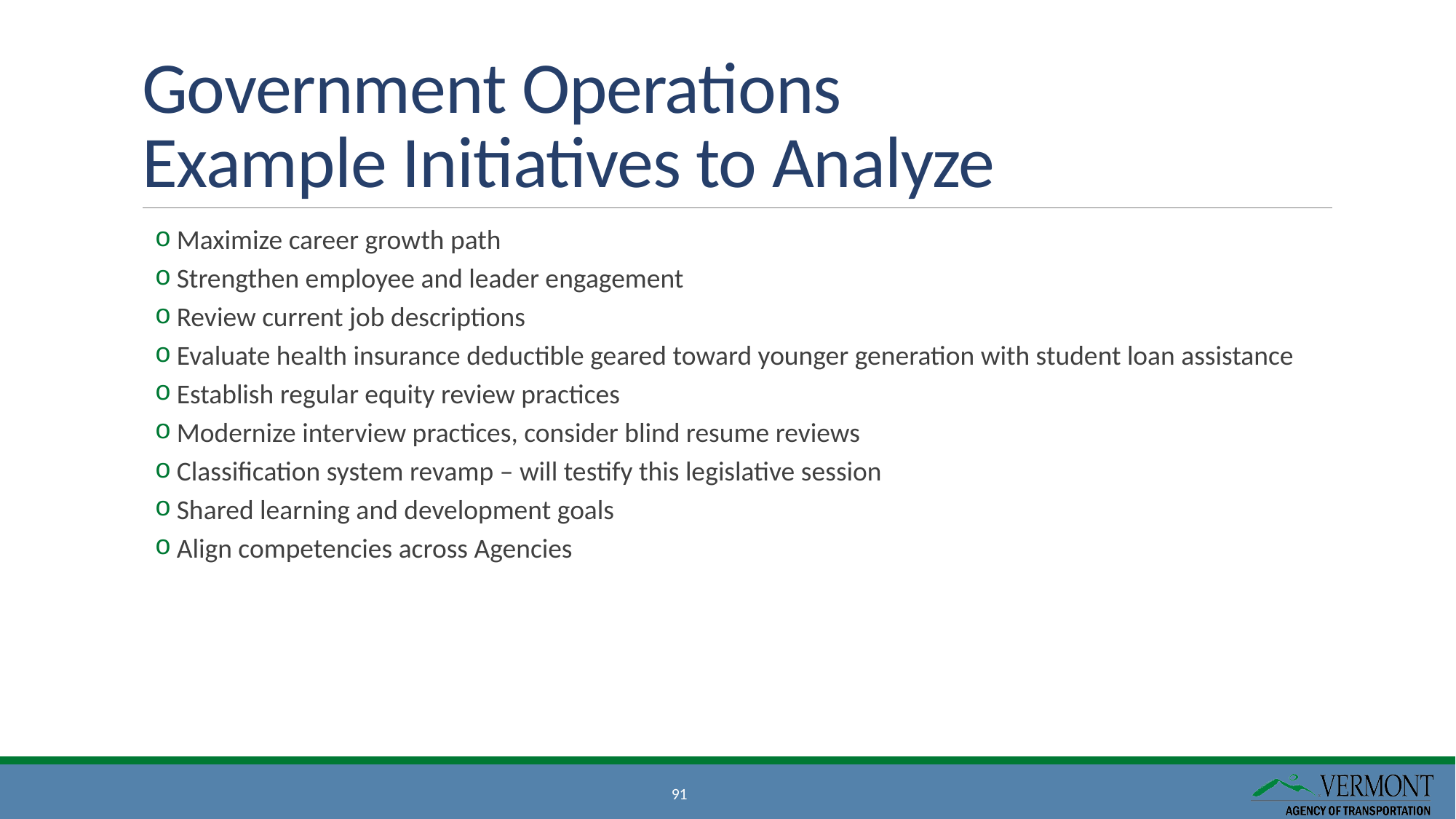

# Government Operations Example Initiatives to Analyze
Maximize career growth path
Strengthen employee and leader engagement
Review current job descriptions
Evaluate health insurance deductible geared toward younger generation with student loan assistance
Establish regular equity review practices
Modernize interview practices, consider blind resume reviews
Classification system revamp – will testify this legislative session
Shared learning and development goals
Align competencies across Agencies

91